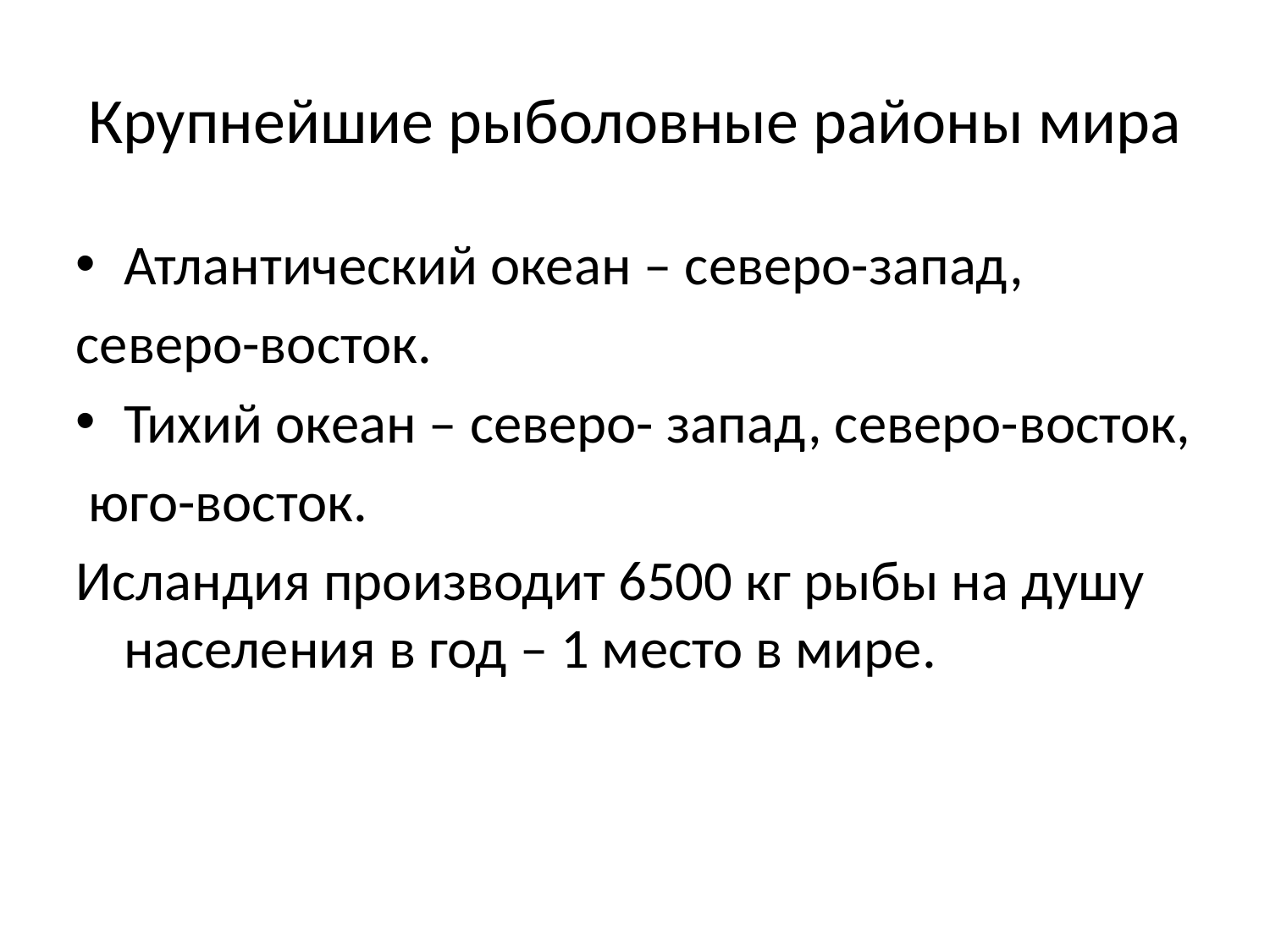

Крупнейшие рыболовные районы мира
Атлантический океан – северо-запад,
северо-восток.
Тихий океан – северо- запад, северо-восток,
 юго-восток.
Исландия производит 6500 кг рыбы на душу населения в год – 1 место в мире.